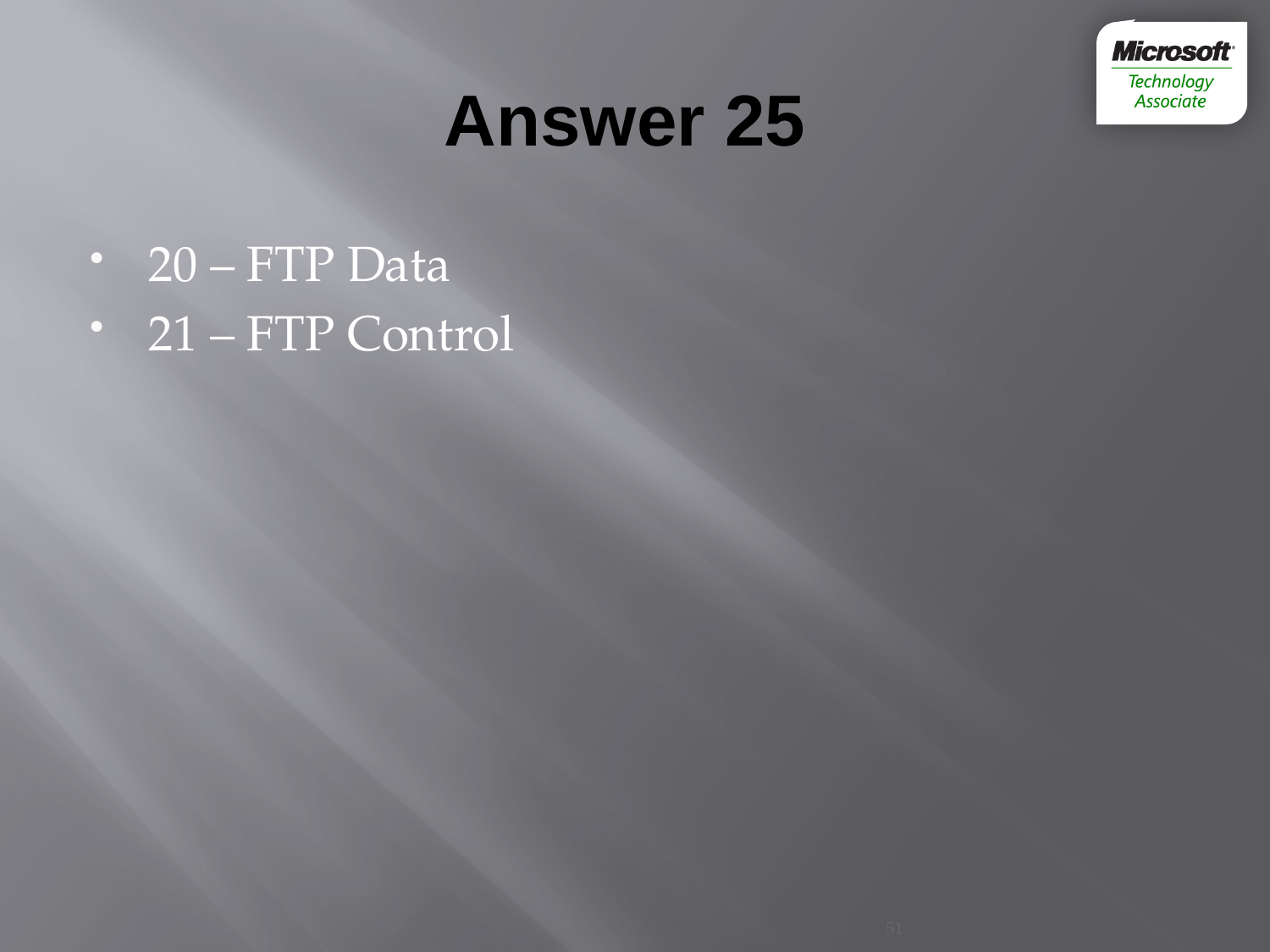

# Answer 25
20 – FTP Data
21 – FTP Control
51